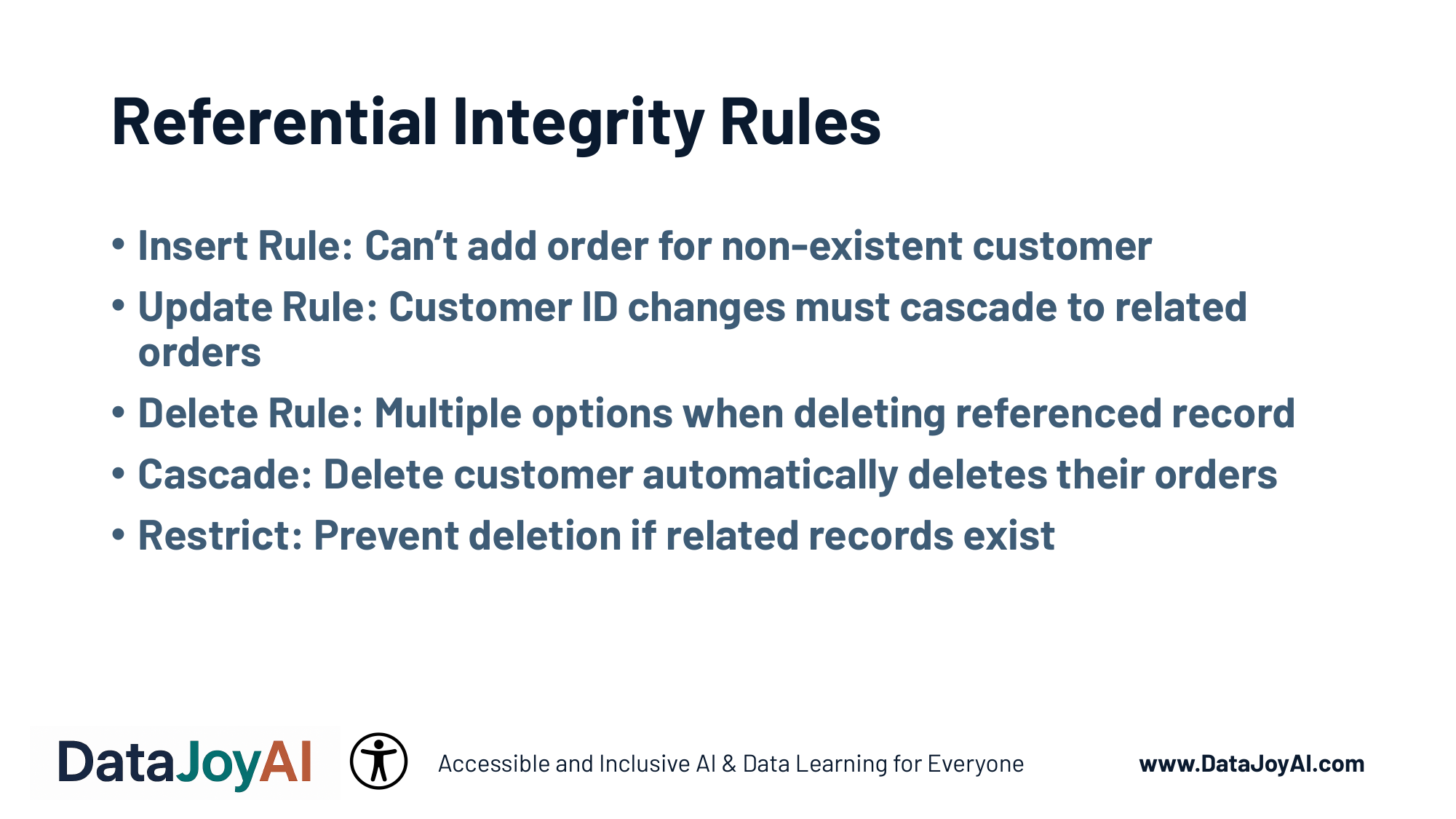

# Referential Integrity Rules
Insert Rule: Can’t add order for non-existent customer
Update Rule: Customer ID changes must cascade to related orders
Delete Rule: Multiple options when deleting referenced record
Cascade: Delete customer automatically deletes their orders
Restrict: Prevent deletion if related records exist